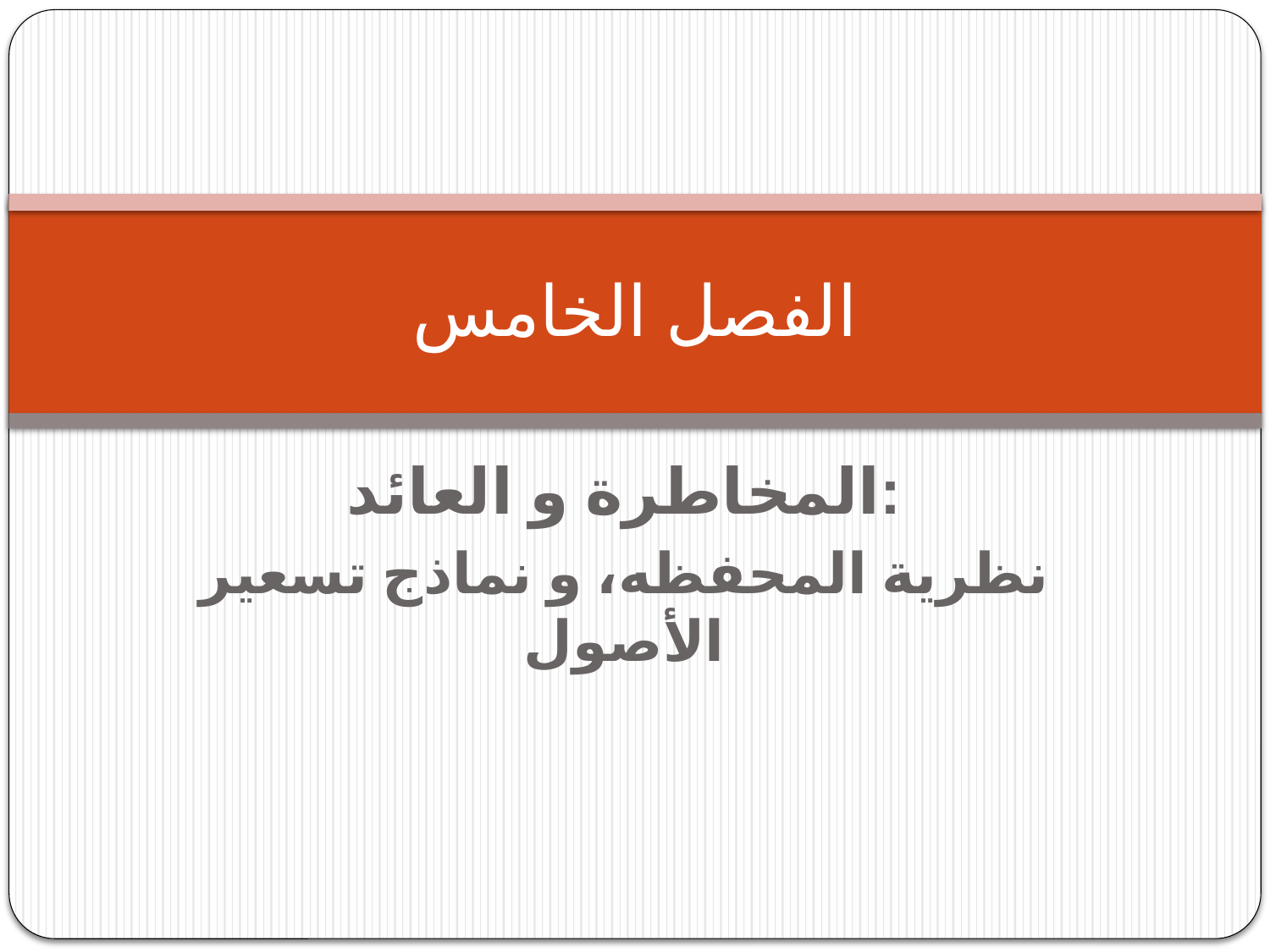

# الفصل الخامس
المخاطرة و العائد:
نظرية المحفظه، و نماذج تسعير الأصول